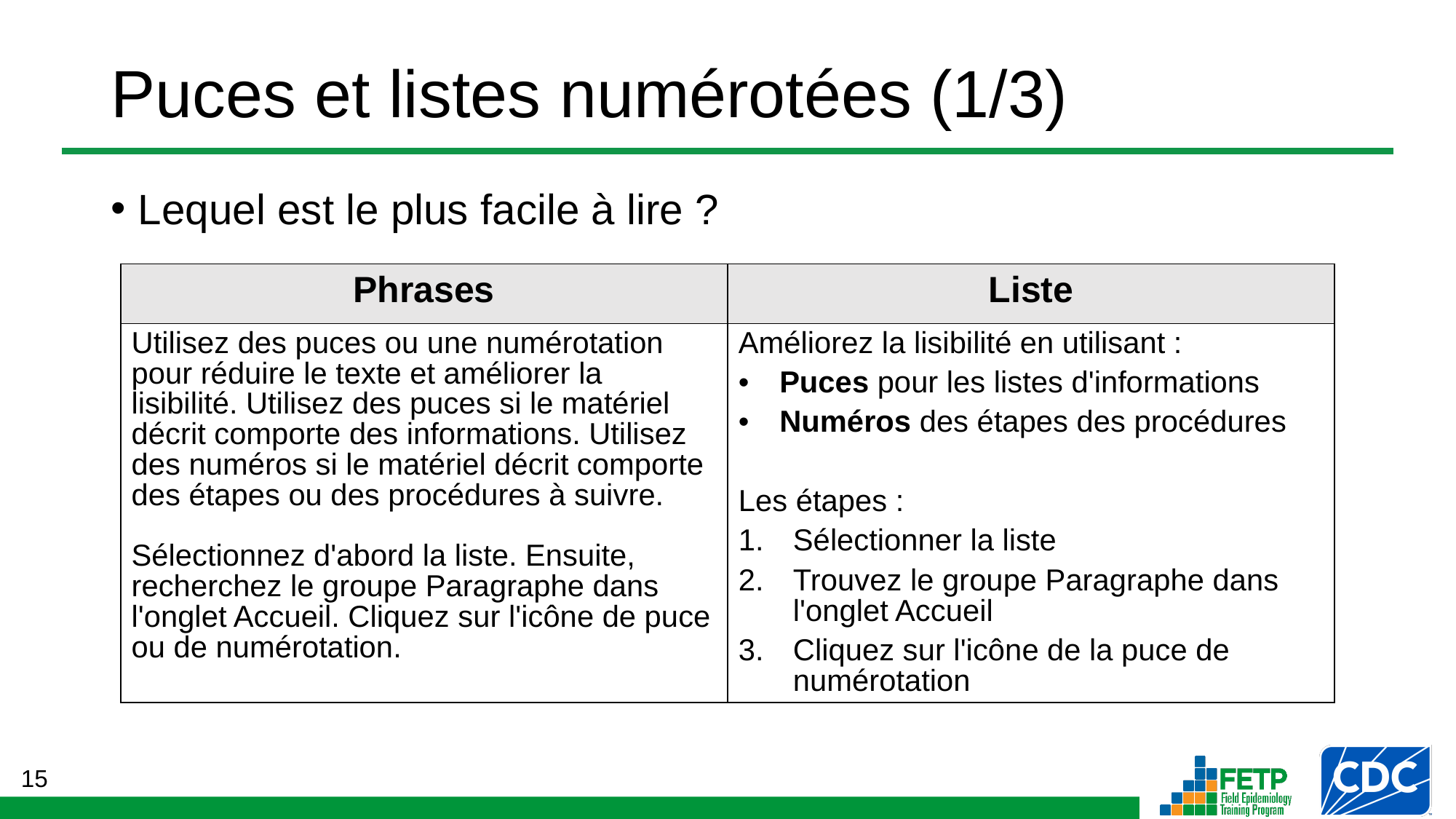

# Puces et listes numérotées (1/3)
Lequel est le plus facile à lire ?
| Phrases | Liste |
| --- | --- |
| Utilisez des puces ou une numérotation pour réduire le texte et améliorer la lisibilité. Utilisez des puces si le matériel décrit comporte des informations. Utilisez des numéros si le matériel décrit comporte des étapes ou des procédures à suivre. Sélectionnez d'abord la liste. Ensuite, recherchez le groupe Paragraphe dans l'onglet Accueil. Cliquez sur l'icône de puce ou de numérotation. | Améliorez la lisibilité en utilisant : Puces pour les listes d'informations Numéros des étapes des procédures Les étapes : Sélectionner la liste Trouvez le groupe Paragraphe dans l'onglet Accueil Cliquez sur l'icône de la puce de numérotation |